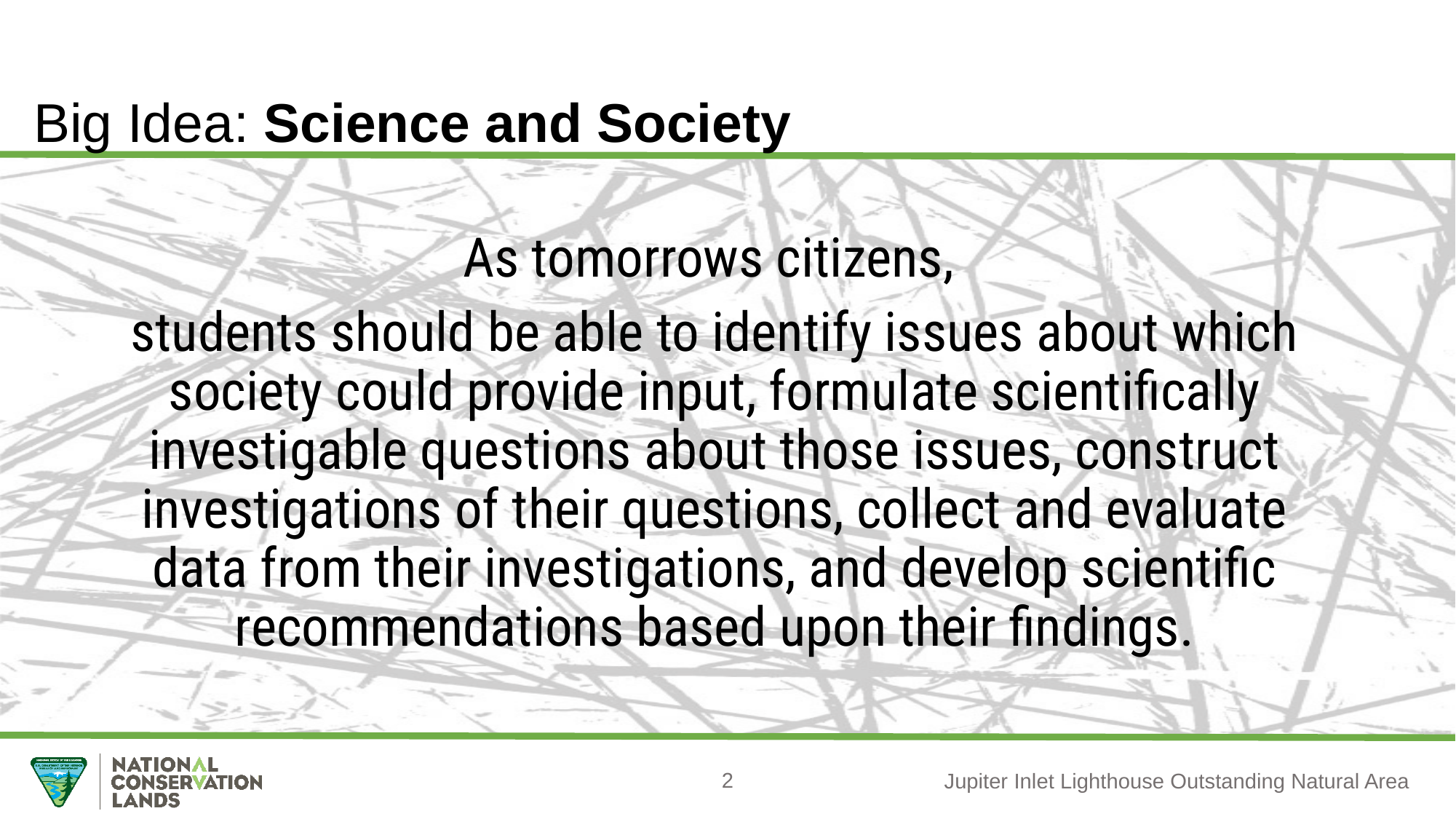

Big Idea: Science and Society
As tomorrows citizens,
students should be able to identify issues about which society could provide input, formulate scientifically investigable questions about those issues, construct investigations of their questions, collect and evaluate data from their investigations, and develop scientific recommendations based upon their findings.